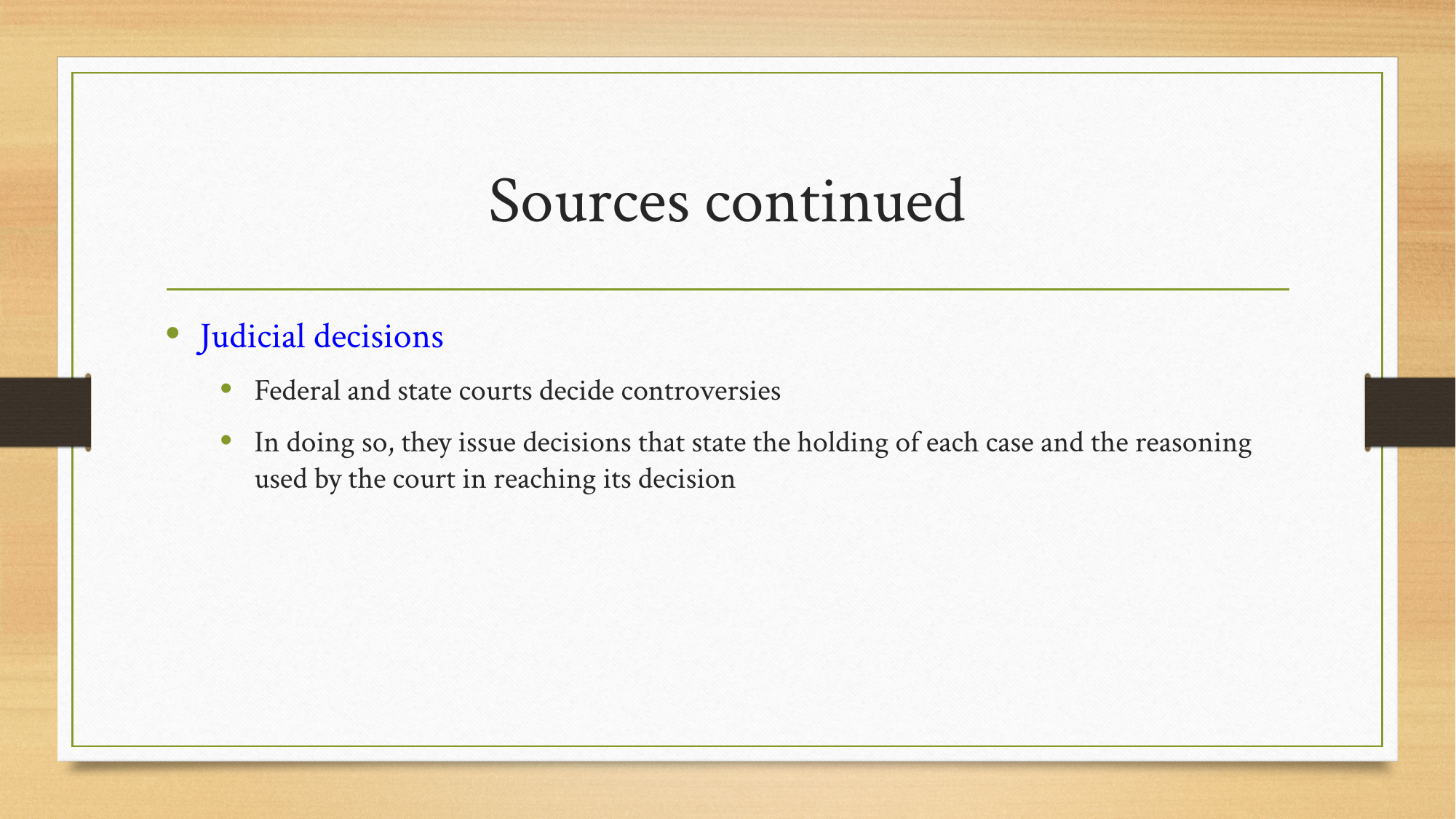

# Sources continued
Judicial decisions
Federal and state courts decide controversies
In doing so, they issue decisions that state the holding of each case and the reasoning used by the court in reaching its decision